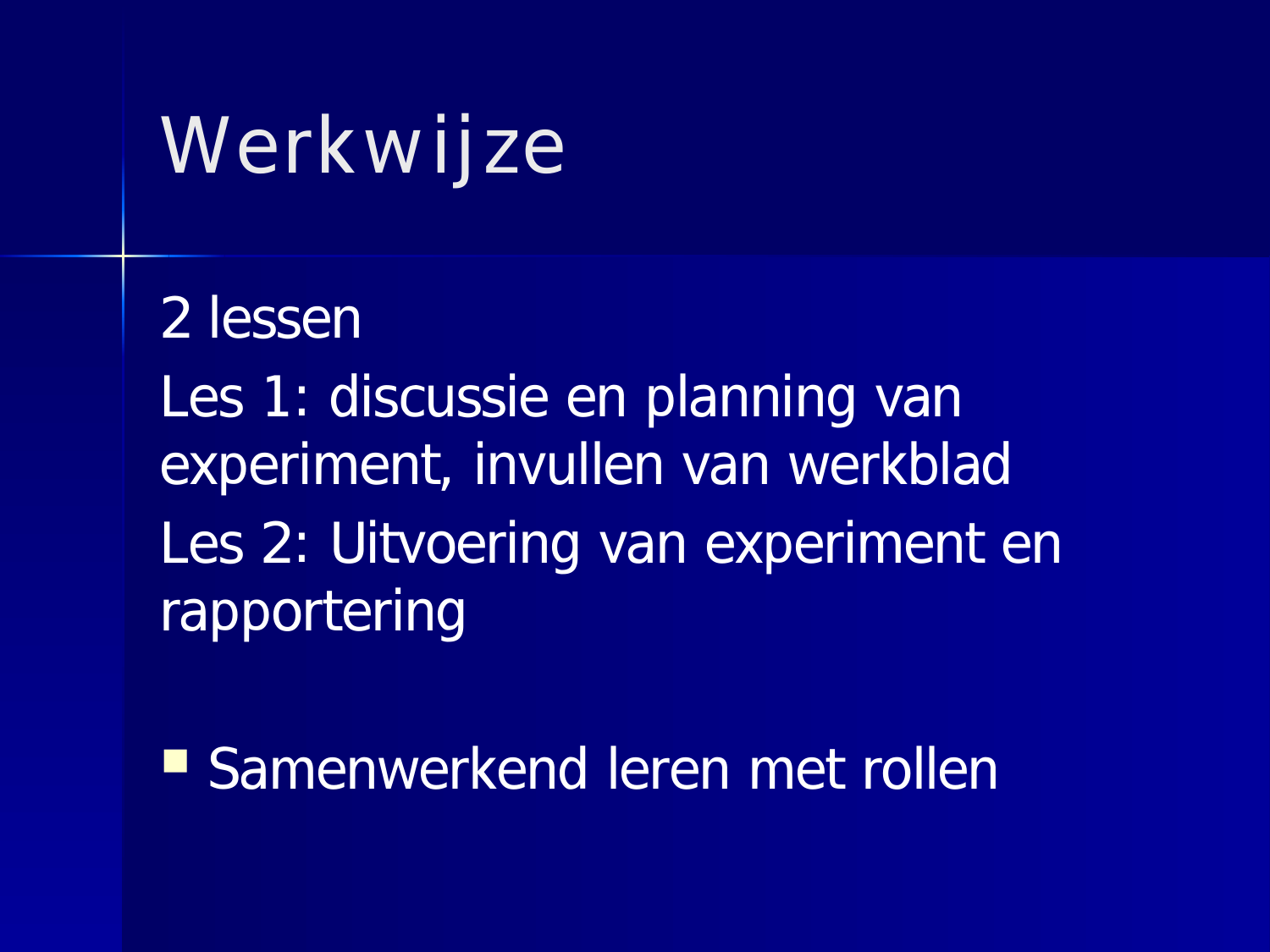

# Werkwijze
2 lessen
Les 1: discussie en planning van experiment, invullen van werkblad
Les 2: Uitvoering van experiment en rapportering

Samenwerkend leren met rollen